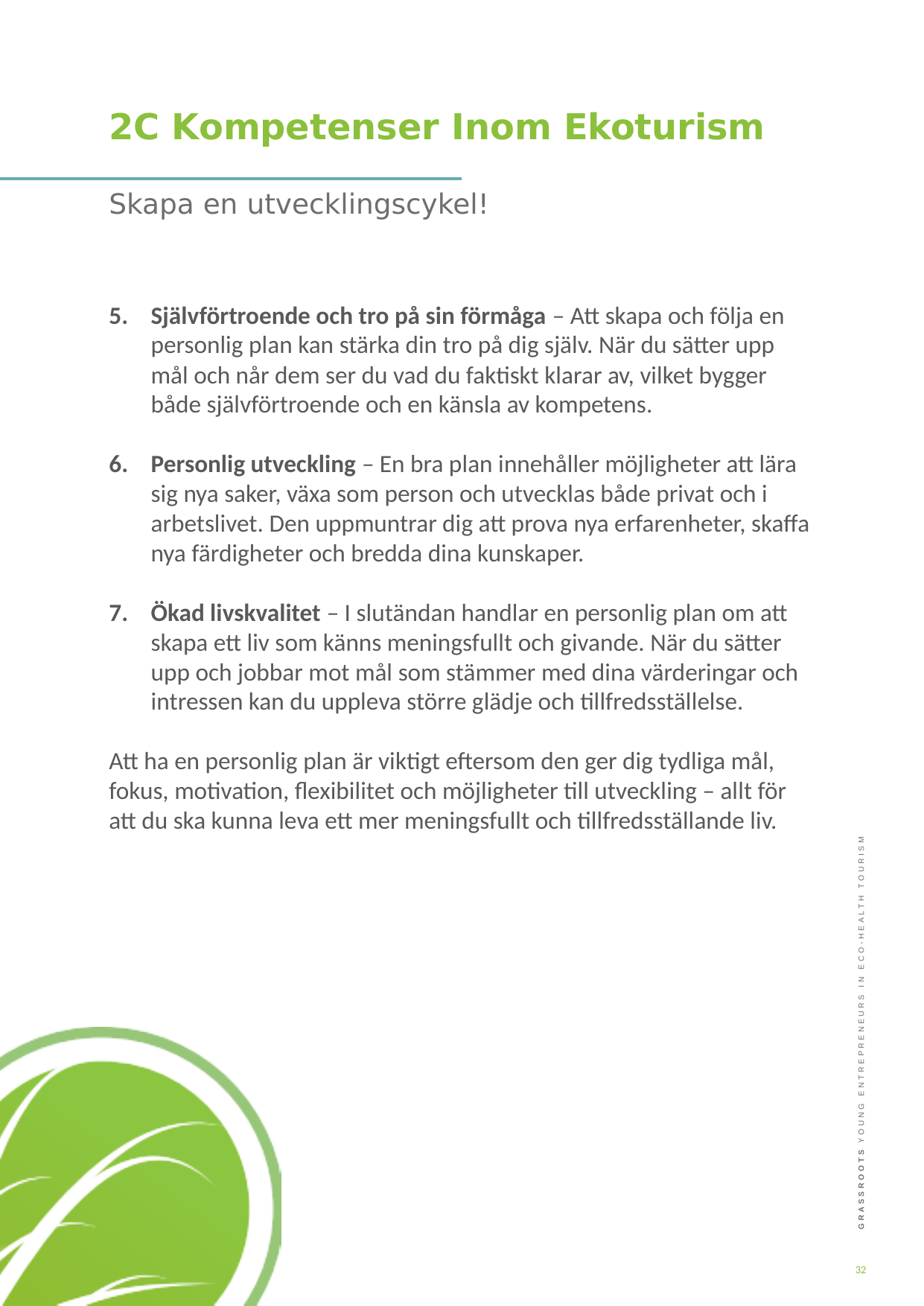

2C Kompetenser Inom Ekoturism
Skapa en utvecklingscykel!
Självförtroende och tro på sin förmåga – Att skapa och följa en personlig plan kan stärka din tro på dig själv. När du sätter upp mål och når dem ser du vad du faktiskt klarar av, vilket bygger både självförtroende och en känsla av kompetens.

Personlig utveckling – En bra plan innehåller möjligheter att lära sig nya saker, växa som person och utvecklas både privat och i arbetslivet. Den uppmuntrar dig att prova nya erfarenheter, skaffa nya färdigheter och bredda dina kunskaper.

Ökad livskvalitet – I slutändan handlar en personlig plan om att skapa ett liv som känns meningsfullt och givande. När du sätter upp och jobbar mot mål som stämmer med dina värderingar och intressen kan du uppleva större glädje och tillfredsställelse.

Att ha en personlig plan är viktigt eftersom den ger dig tydliga mål, fokus, motivation, flexibilitet och möjligheter till utveckling – allt för att du ska kunna leva ett mer meningsfullt och tillfredsställande liv.

32